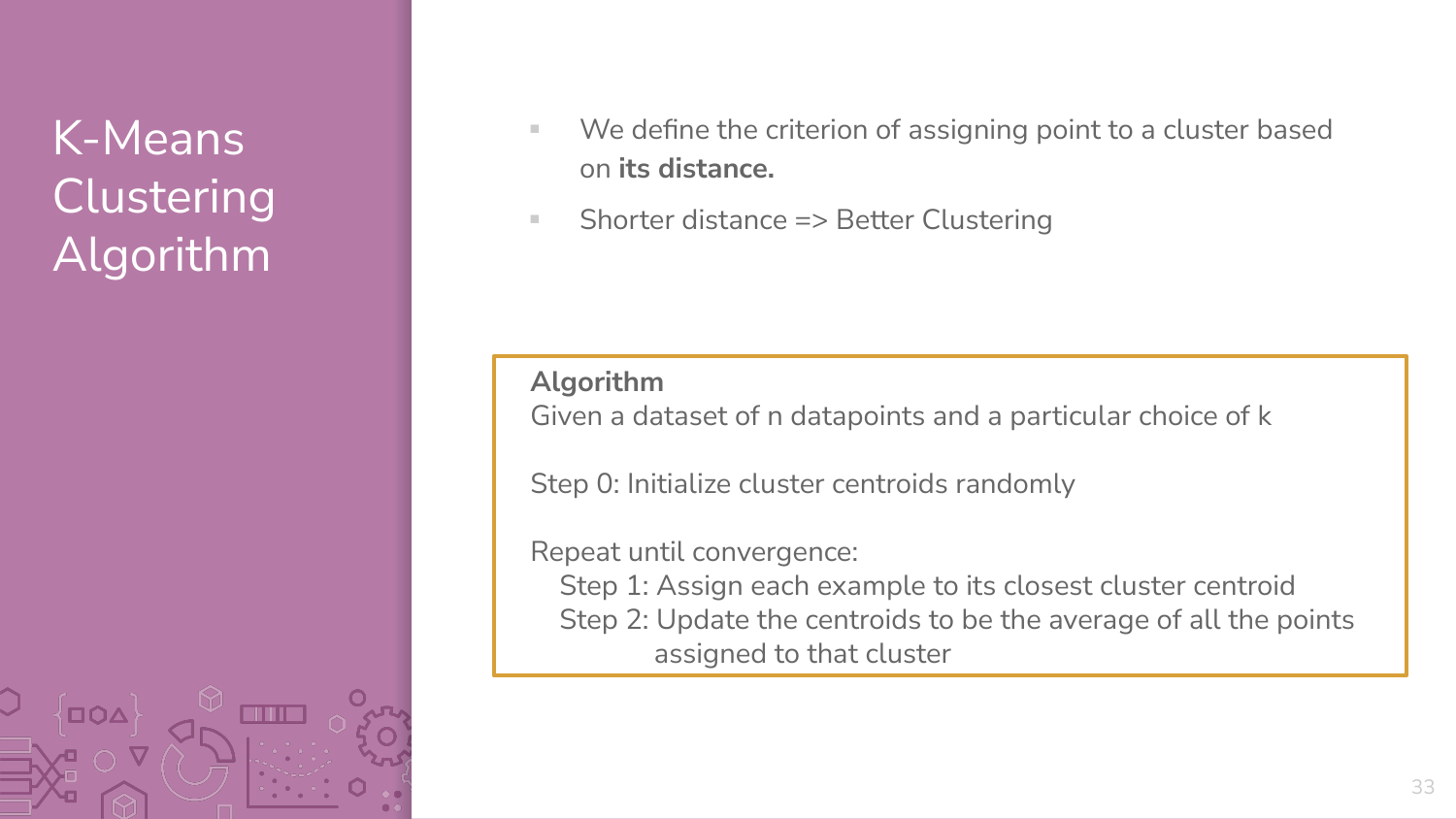

# K-Means Clustering Algorithm
We define the criterion of assigning point to a cluster based on its distance.
Shorter distance => Better Clustering
Algorithm
Given a dataset of n datapoints and a particular choice of k

Step 0: Initialize cluster centroids randomly

Repeat until convergence:
    Step 1: Assign each example to its closest cluster centroid
    Step 2: Update the centroids to be the average of all the points
                 assigned to that cluster
33